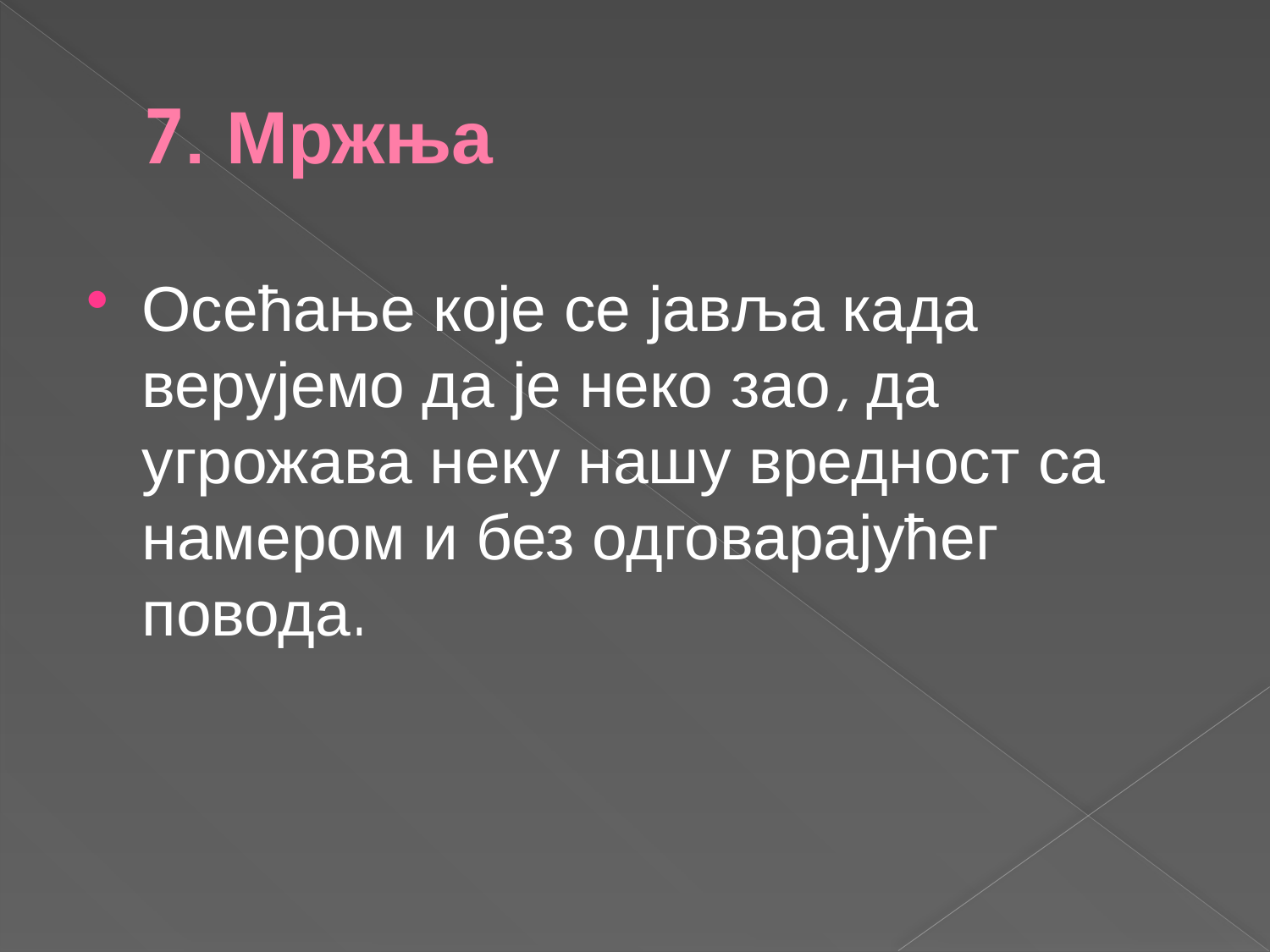

# 7. Мржња
Осећање које се јавља када верујемо да је неко зао, да угрожава неку нашу вредност са намером и без одговарајућег повода.